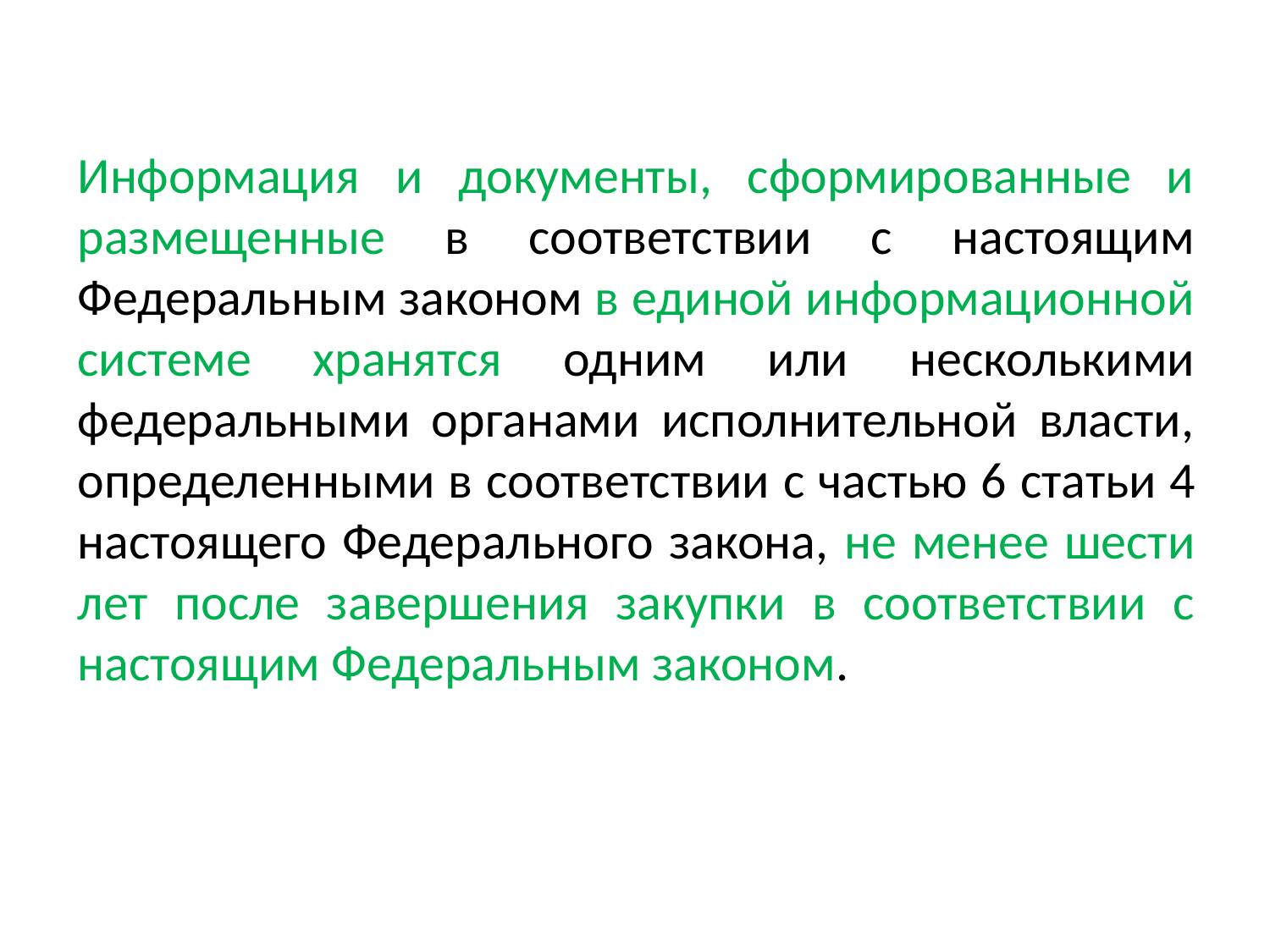

Информация и документы, сформированные и размещенные в соответствии с настоящим Федеральным законом в единой информационной системе хранятся одним или несколькими федеральными органами исполнительной власти, определенными в соответствии с частью 6 статьи 4 настоящего Федерального закона, не менее шести лет после завершения закупки в соответствии с настоящим Федеральным законом.